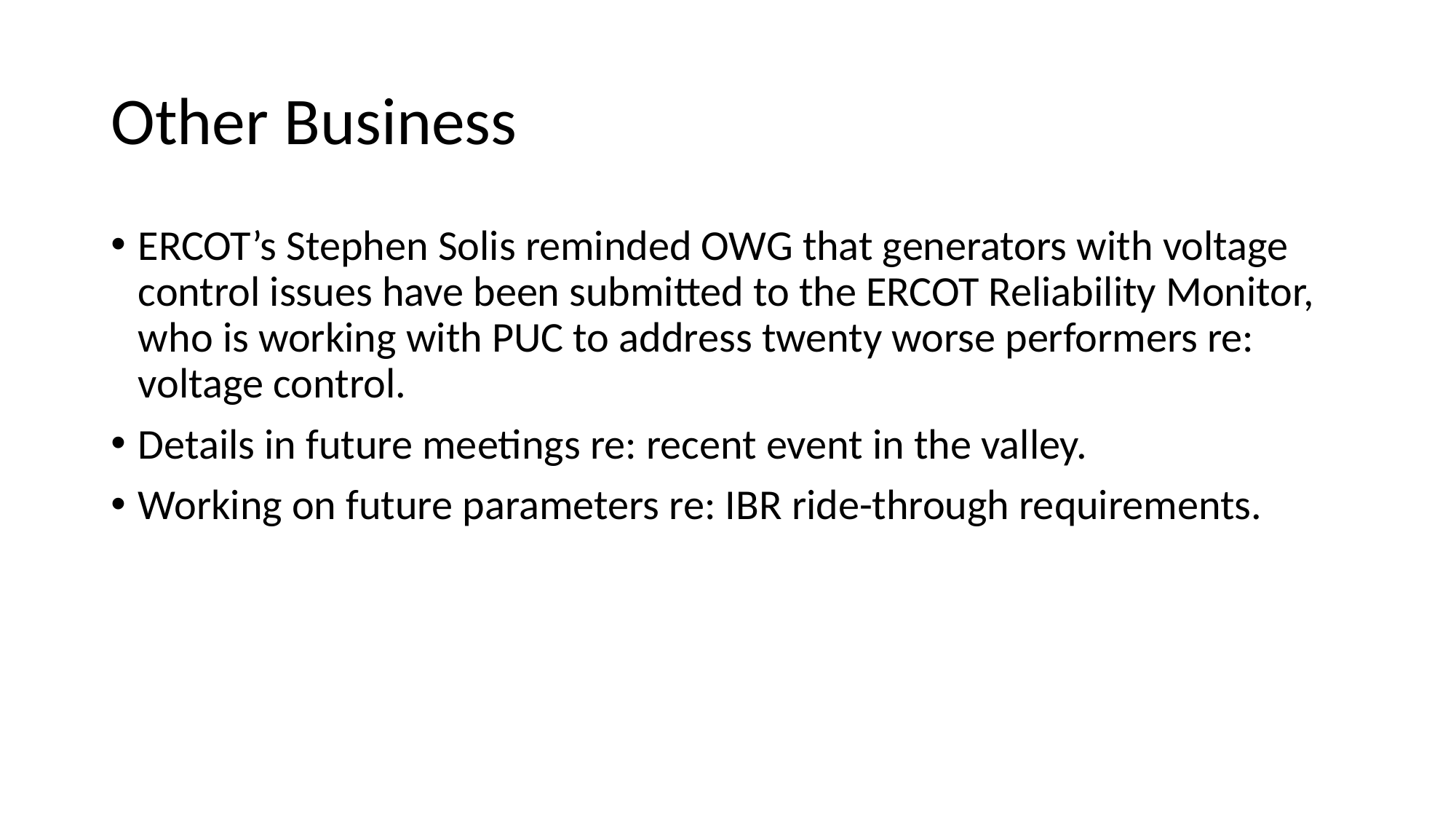

# Other Business
ERCOT’s Stephen Solis reminded OWG that generators with voltage control issues have been submitted to the ERCOT Reliability Monitor, who is working with PUC to address twenty worse performers re: voltage control.
Details in future meetings re: recent event in the valley.
Working on future parameters re: IBR ride-through requirements.